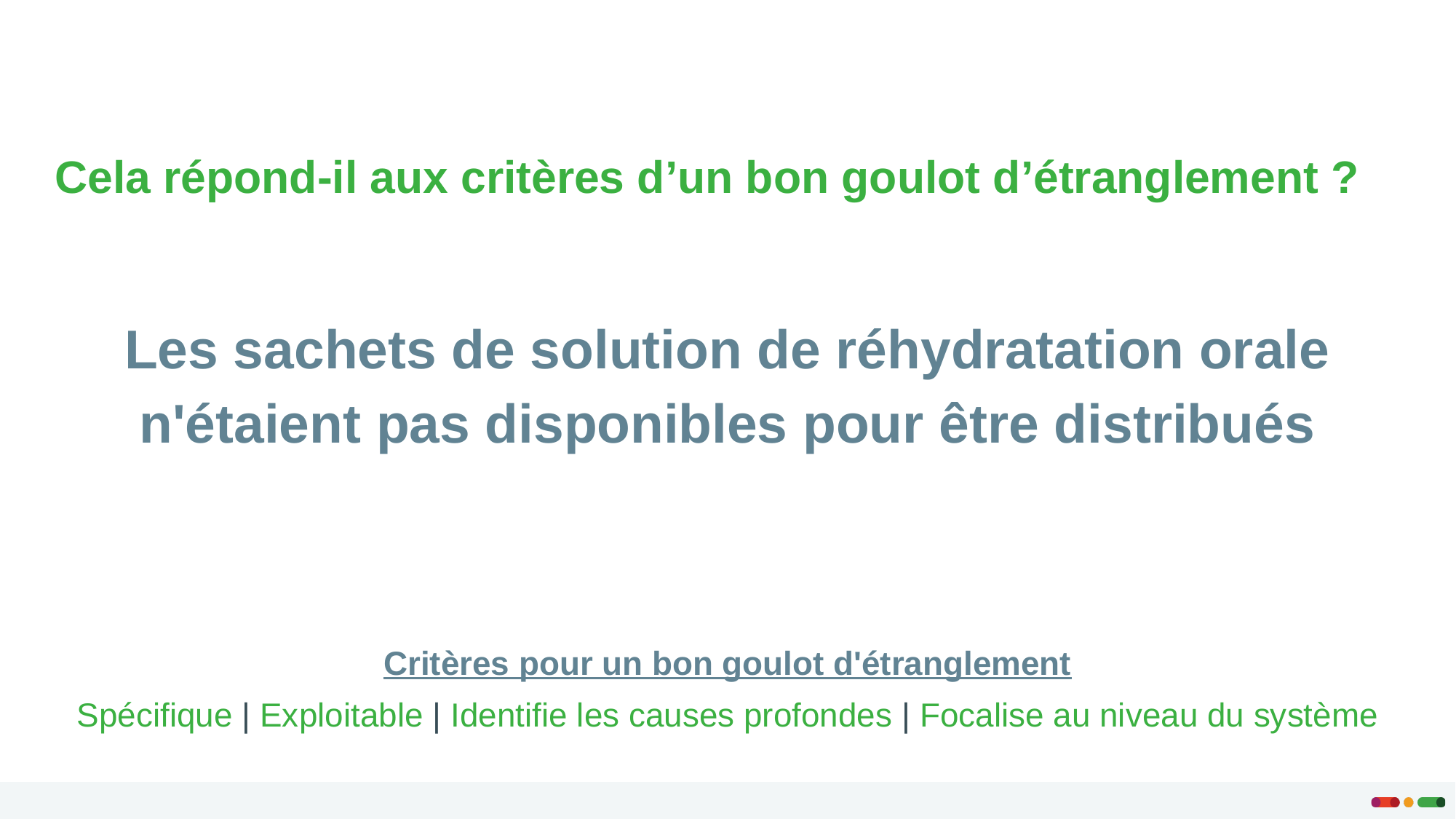

Cela répond-il aux critères d’un bon goulot d’étranglement ?
Les sachets de solution de réhydratation orale n'étaient pas disponibles pour être distribués
Critères pour un bon goulot d'étranglement
Spécifique | Exploitable | Identifie les causes profondes | Focalise au niveau du système